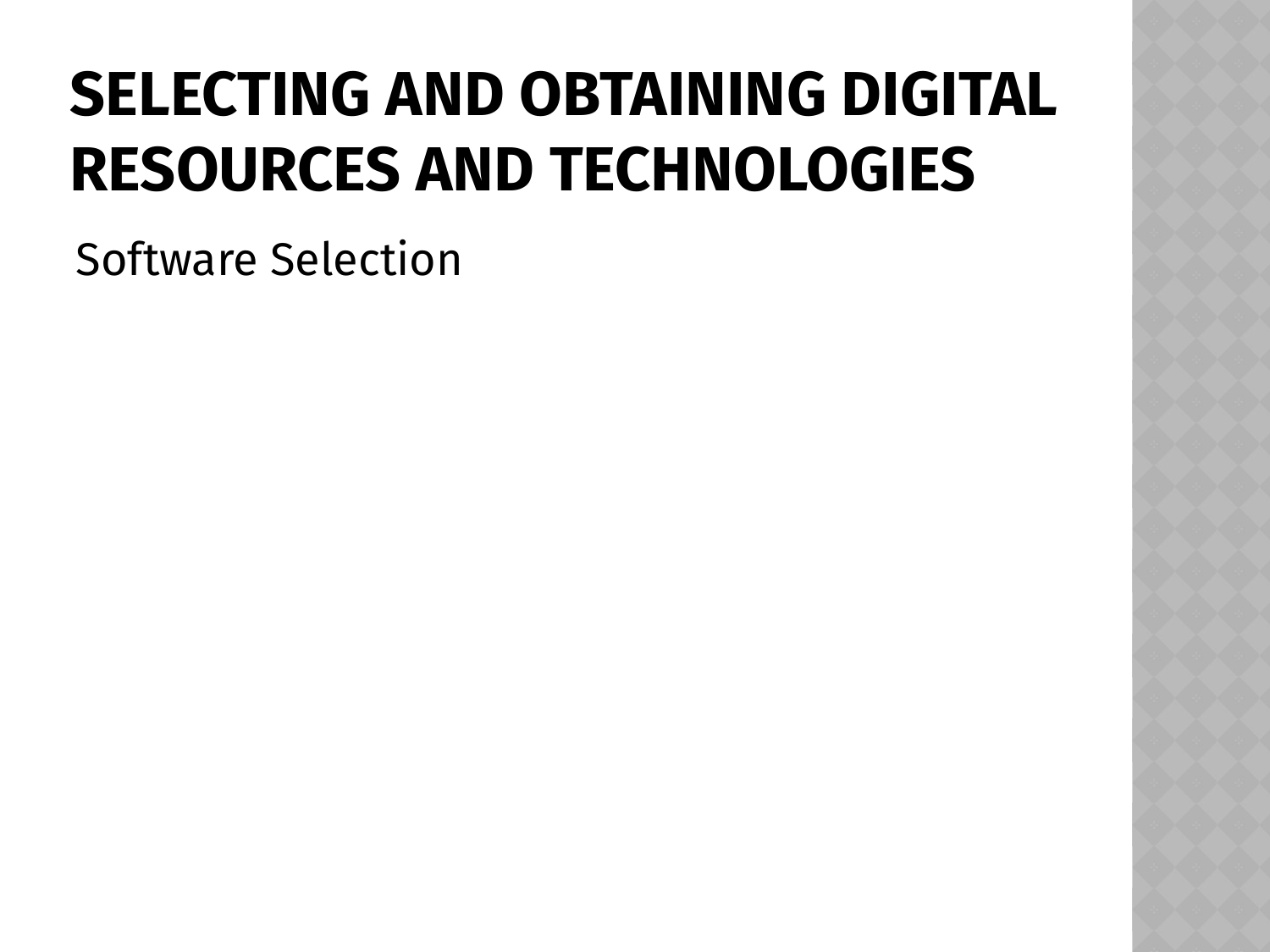

# Selecting and Obtaining Digital Resources and Technologies
Software Selection